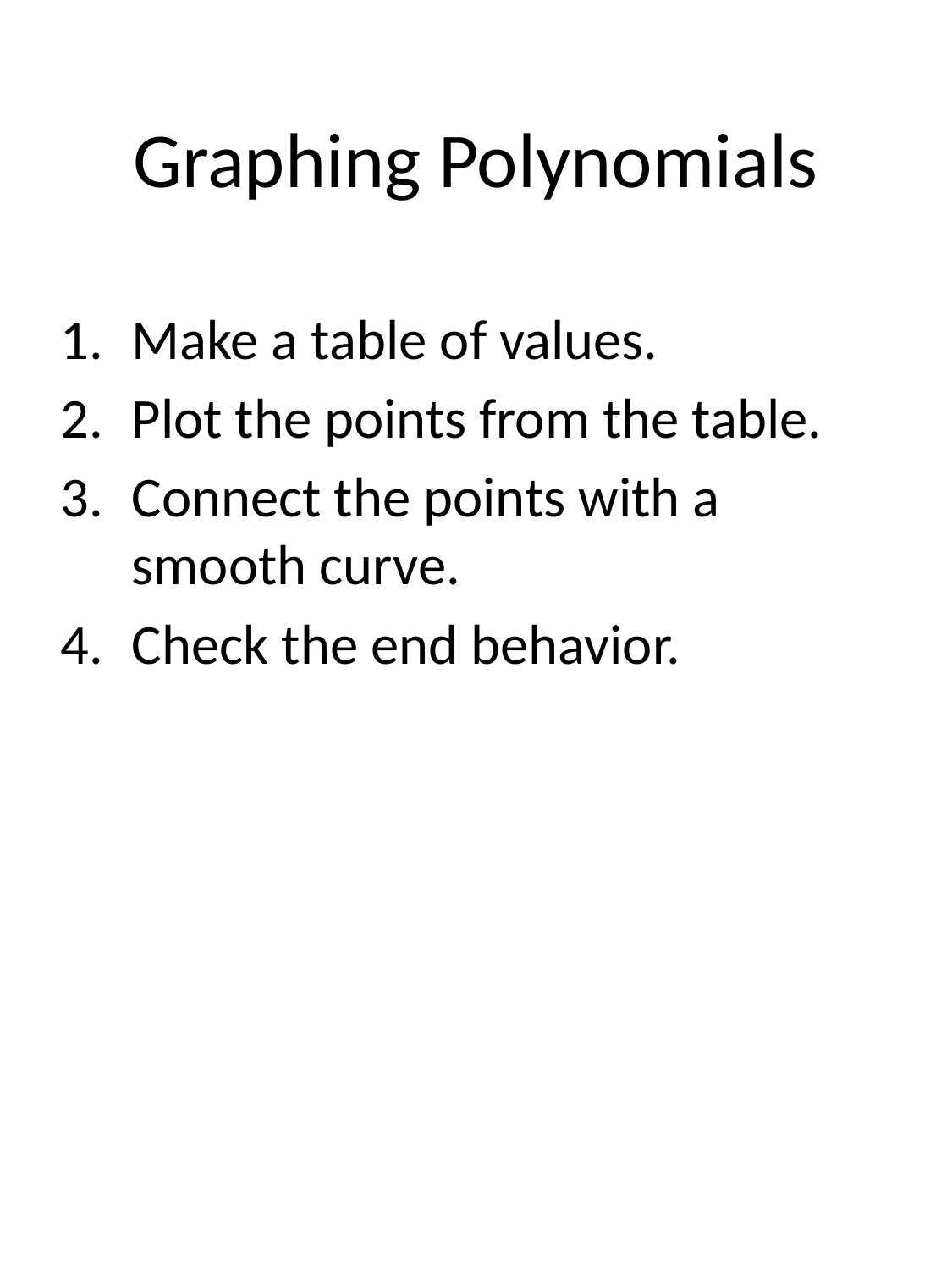

# Graphing Polynomials
Make a table of values.
Plot the points from the table.
Connect the points with a smooth curve.
Check the end behavior.